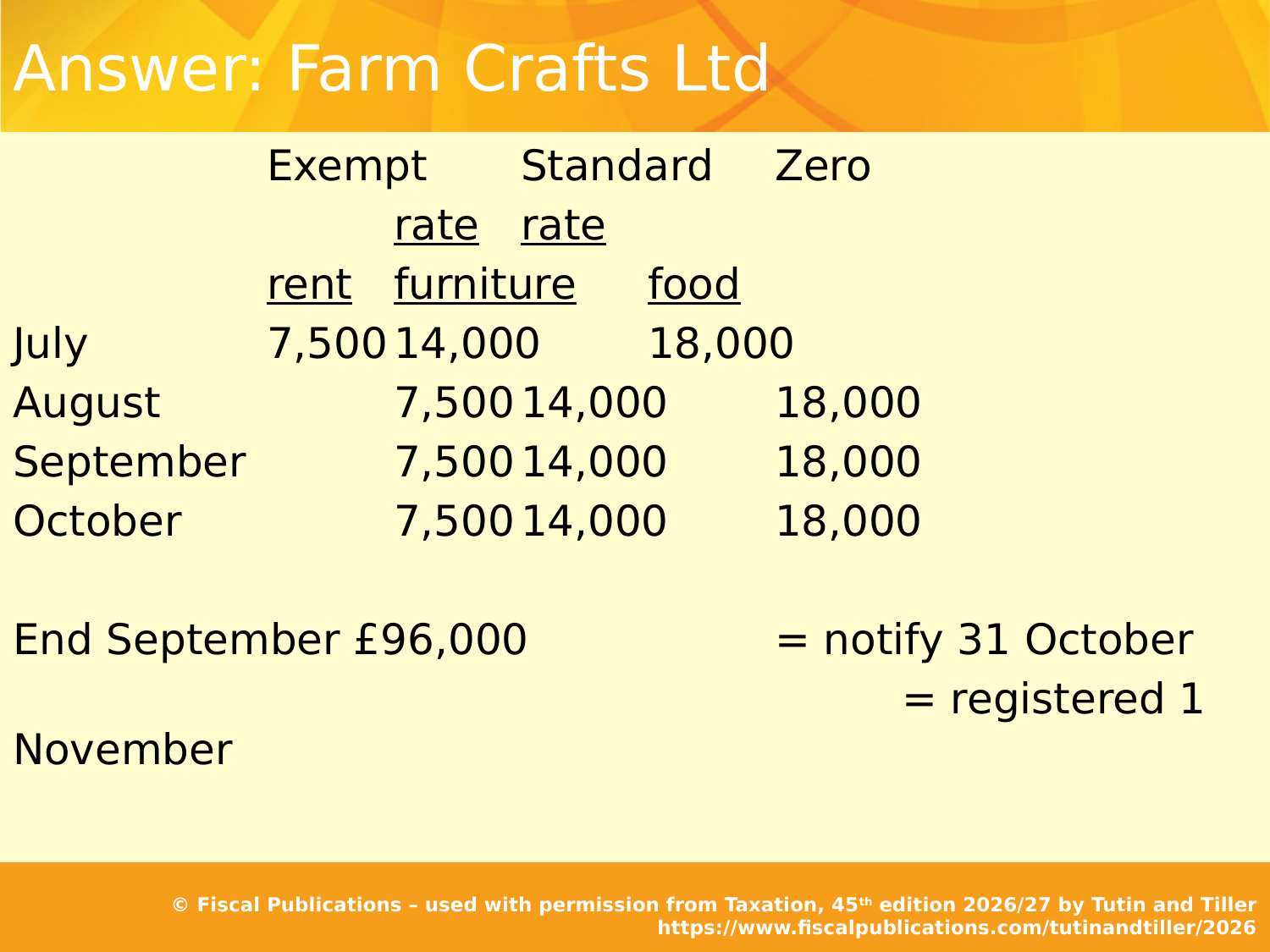

# Answer: Farm Crafts Ltd
		Exempt	Standard	Zero
			rate	rate
		rent	furniture	food
July		7,500	14,000	18,000
August		7,500	14,000	18,000
September		7,500	14,000	18,000
October		7,500	14,000	18,000

End September £96,000		= notify 31 October
							= registered 1 November